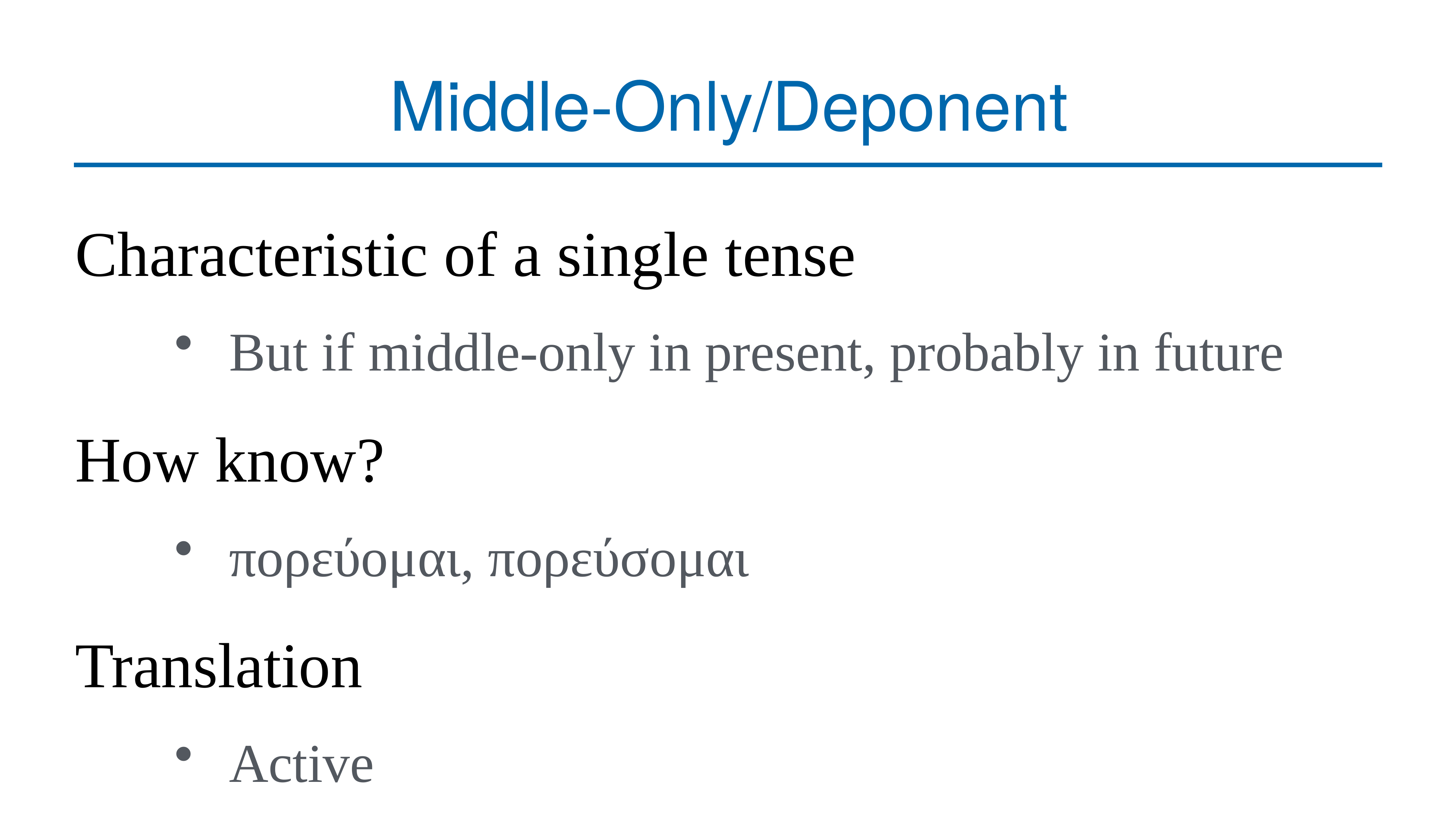

# Middle-Only/Deponent
Characteristic of a single tense
But if middle-only in present, probably in future
How know?
πορεύομαι, πορεύσομαι
Translation
Active